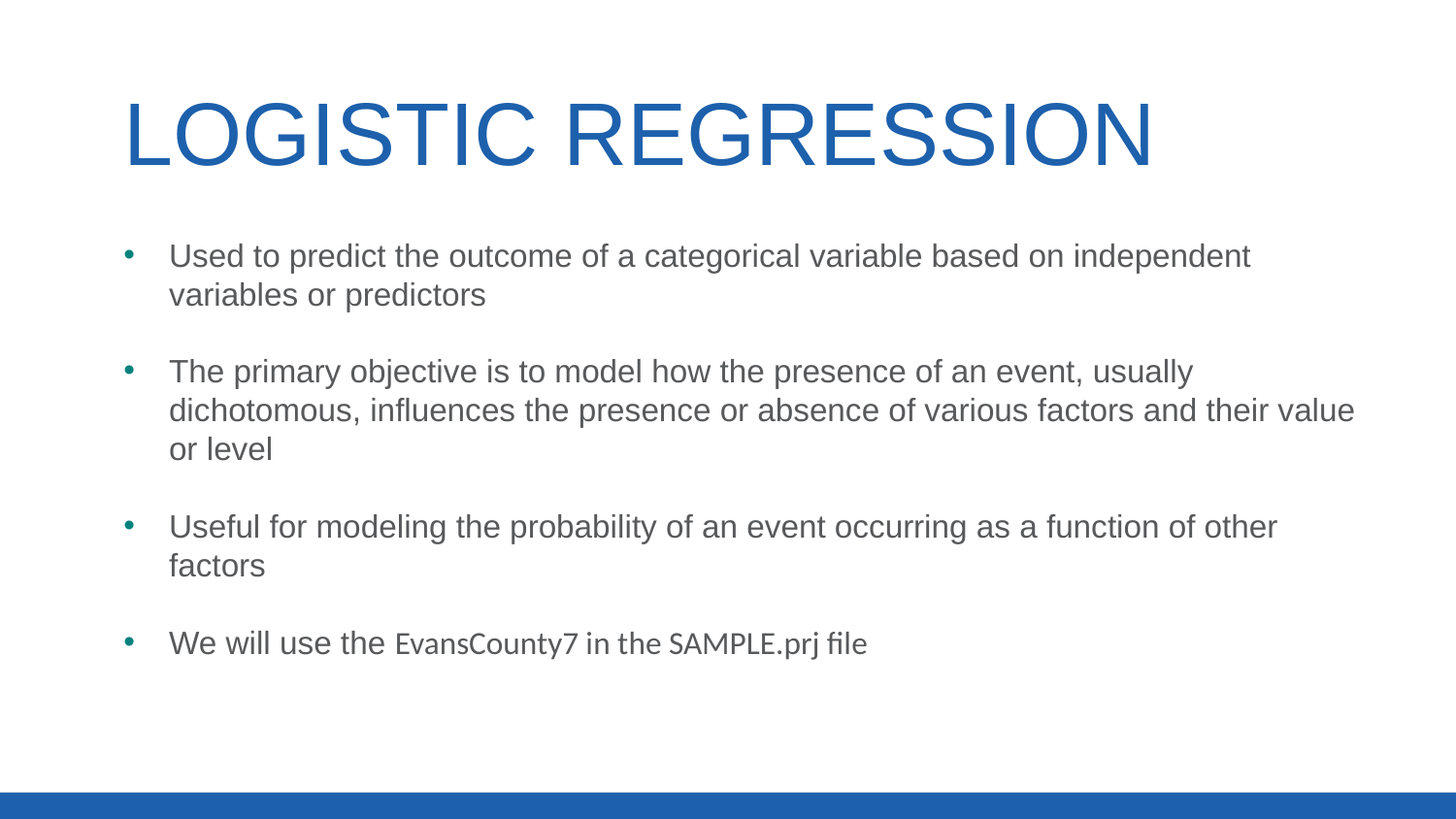

LOGISTIC REGRESSION
Used to predict the outcome of a categorical variable based on independent variables or predictors

The primary objective is to model how the presence of an event, usually dichotomous, influences the presence or absence of various factors and their value or level

Useful for modeling the probability of an event occurring as a function of other factors

We will use the EvansCounty7 in the SAMPLE.prj file